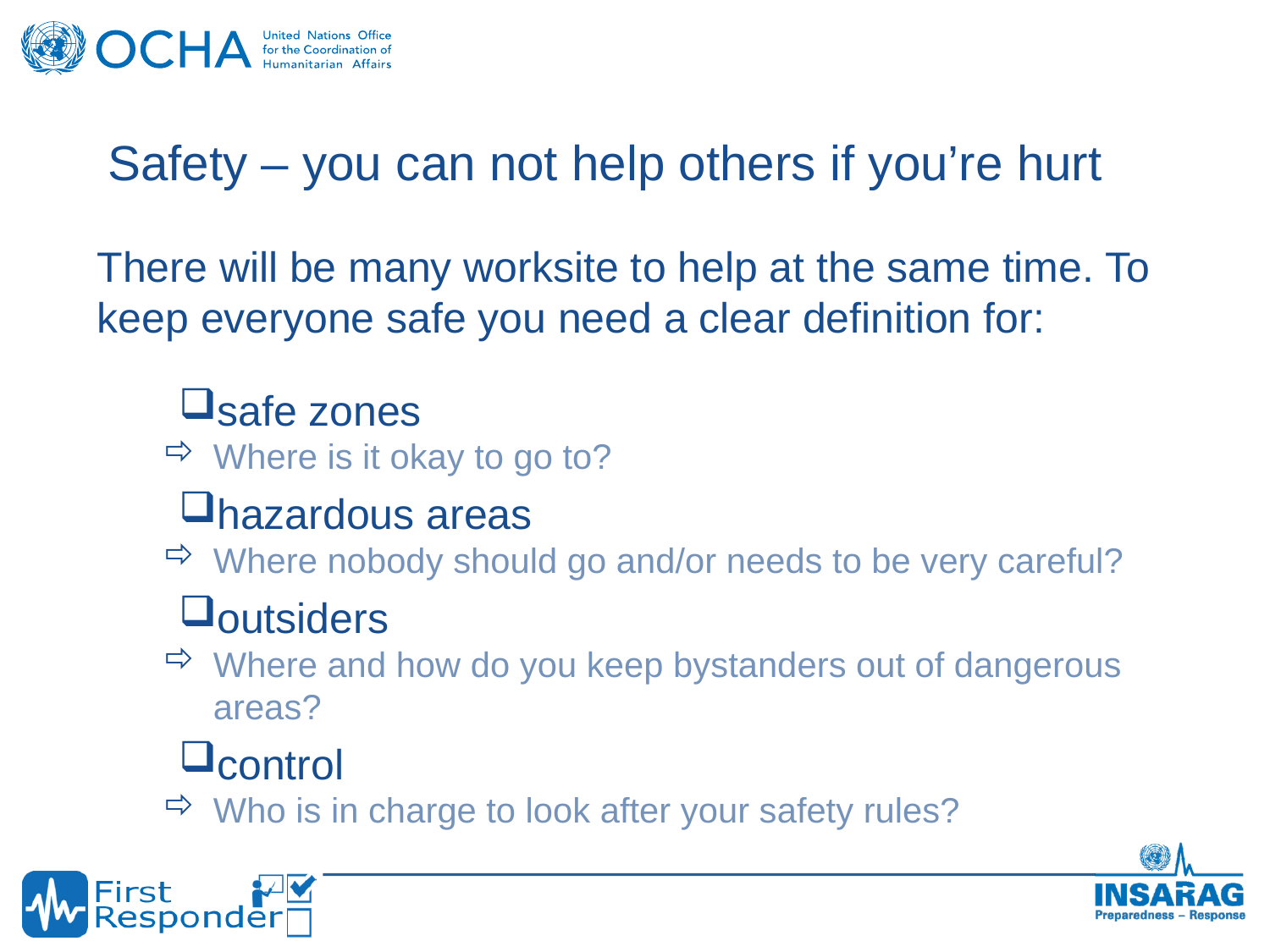

Safety – you can not help others if you’re hurt
There will be many worksite to help at the same time. To keep everyone safe you need a clear definition for:
safe zones
Where is it okay to go to?
hazardous areas
Where nobody should go and/or needs to be very careful?
outsiders
Where and how do you keep bystanders out of dangerous areas?
control
Who is in charge to look after your safety rules?